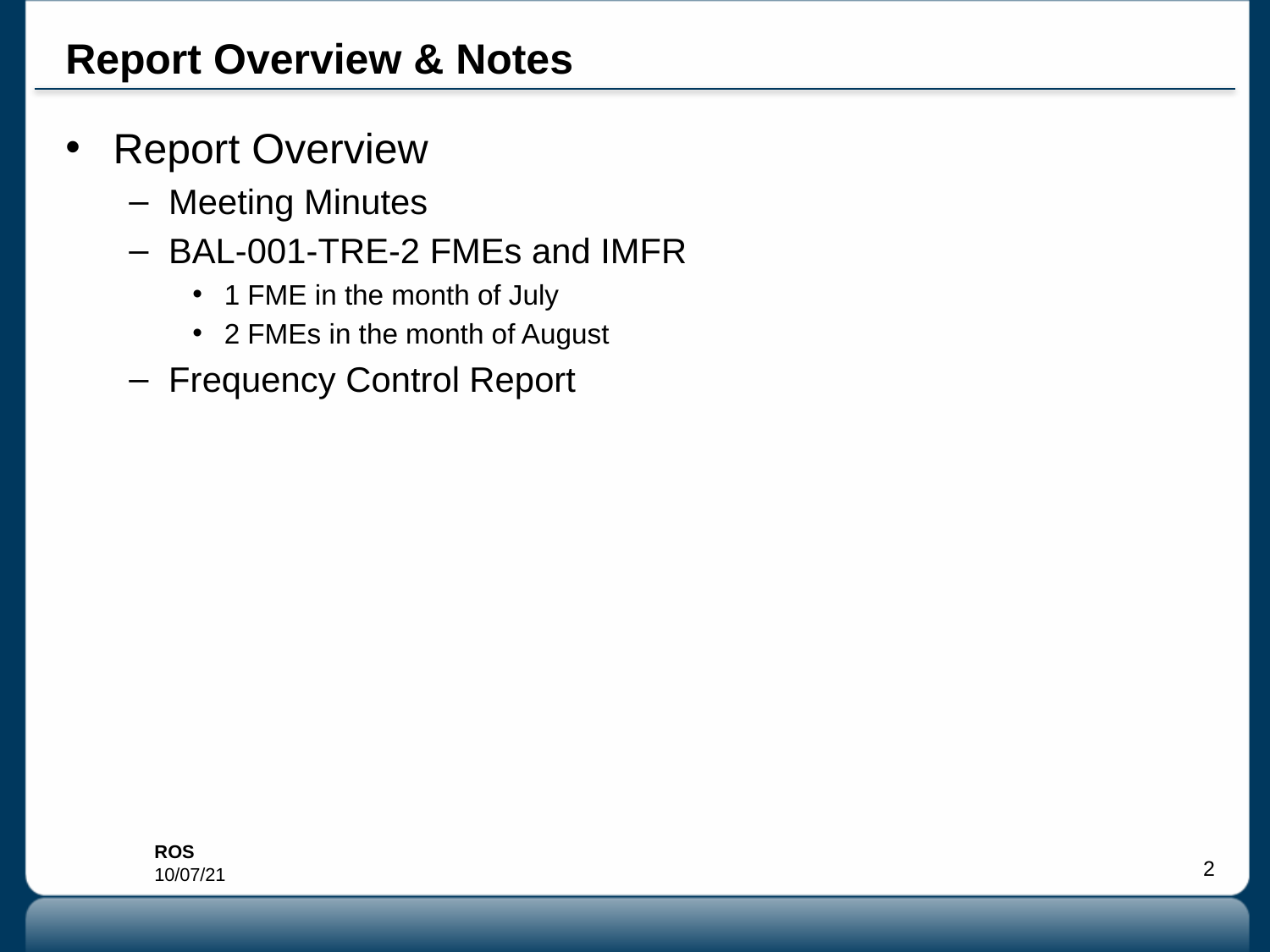

# Report Overview & Notes
Report Overview
Meeting Minutes
BAL-001-TRE-2 FMEs and IMFR
1 FME in the month of July
2 FMEs in the month of August
Frequency Control Report